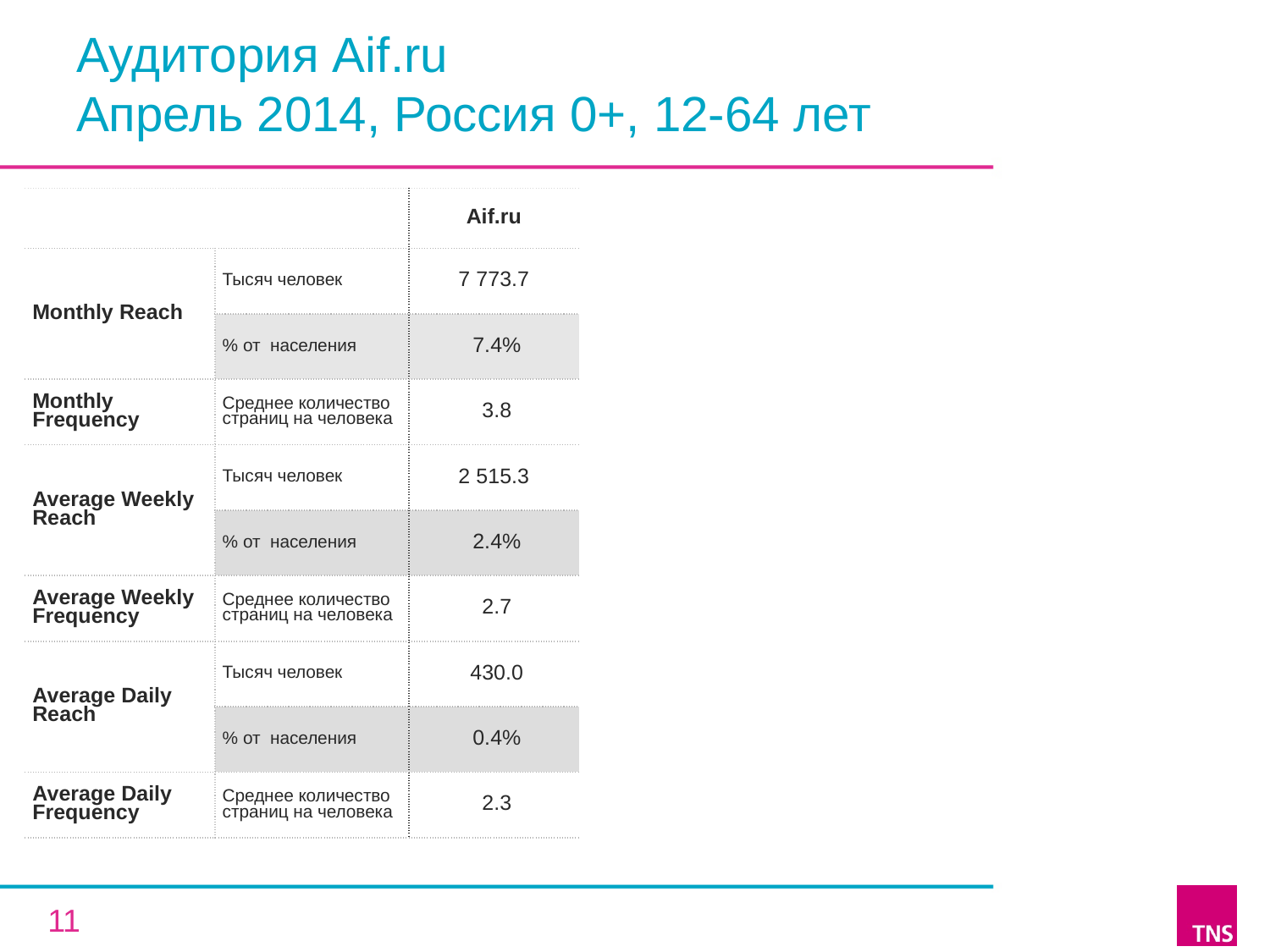

# Аудитория Aif.ru Апрель 2014, Россия 0+, 12-64 лет
|  |  | Aif.ru |
| --- | --- | --- |
| Monthly Reach | Тысяч человек | 7 773.7 |
|  | % от населения | 7.4% |
| Monthly Frequency | Среднее количество страниц на человека | 3.8 |
| Average Weekly Reach | Тысяч человек | 2 515.3 |
|  | % от населения | 2.4% |
| Average Weekly Frequency | Среднее количество страниц на человека | 2.7 |
| Average Daily Reach | Тысяч человек | 430.0 |
|  | % от населения | 0.4% |
| Average Daily Frequency | Среднее количество страниц на человека | 2.3 |

11